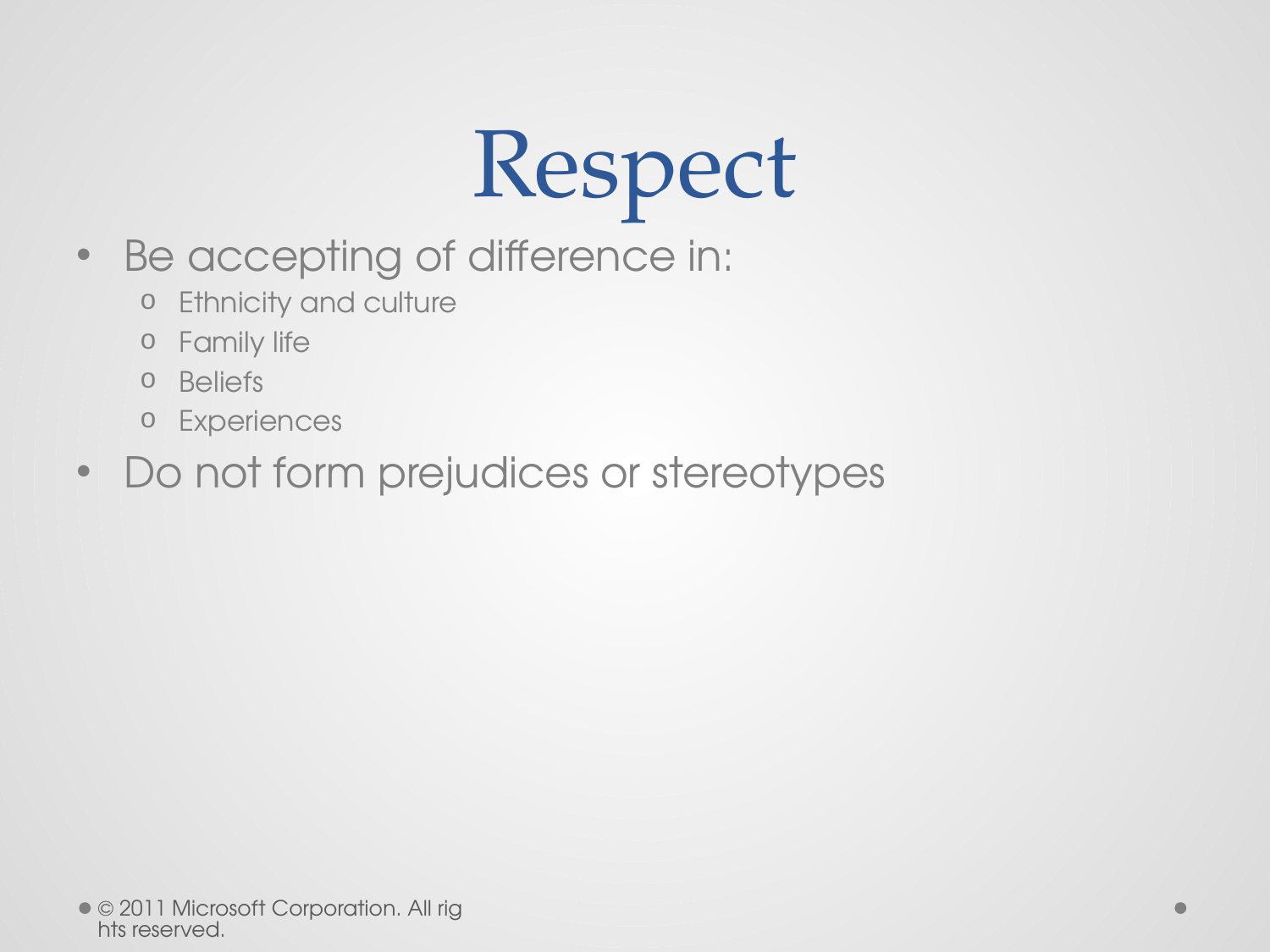

# Respect
Be accepting of difference in:
Ethnicity and culture
Family life
Beliefs
Experiences
Do not form prejudices or stereotypes
© 2011 Microsoft Corporation. All rights reserved.